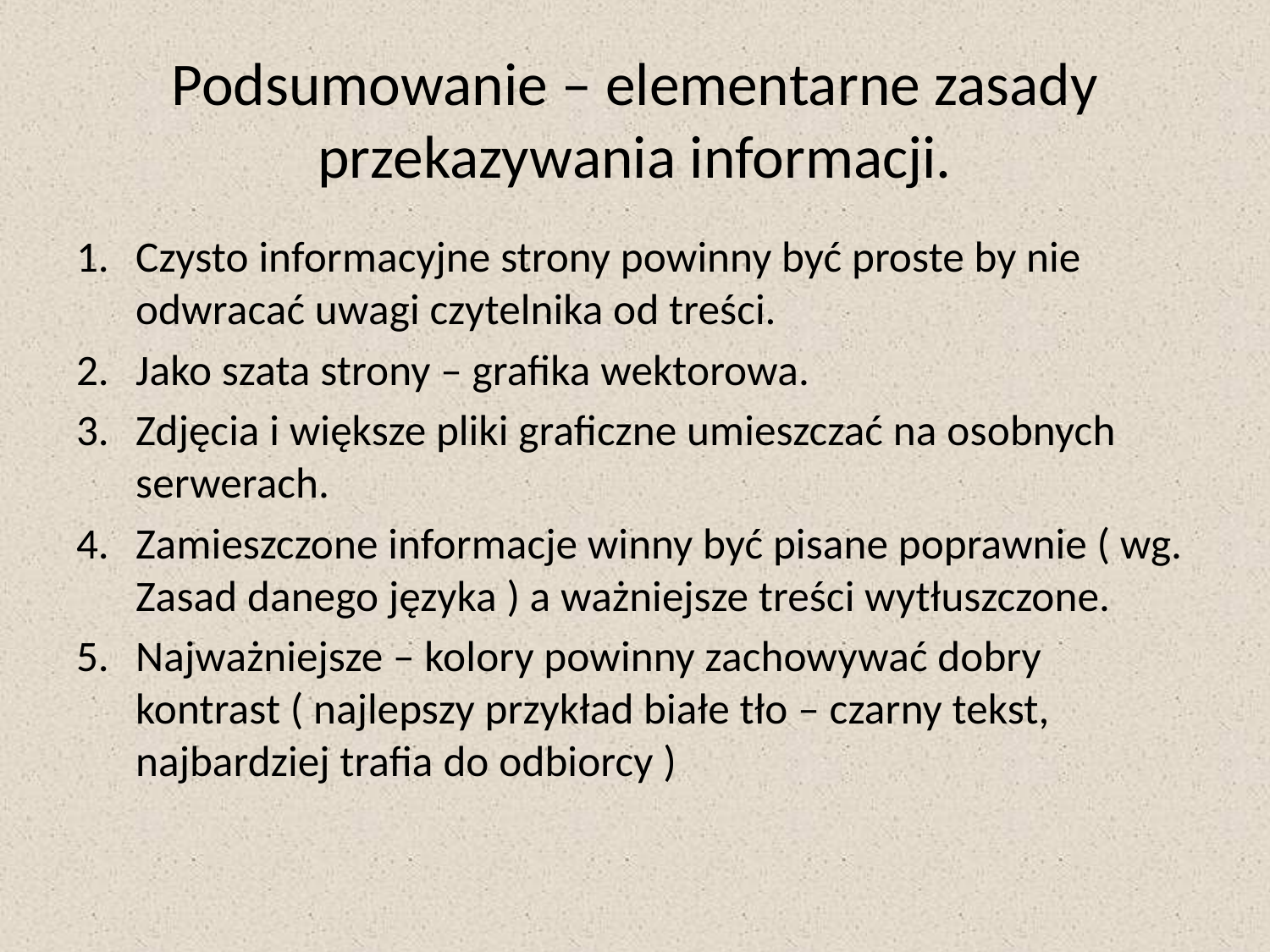

# Podsumowanie – elementarne zasady przekazywania informacji.
Czysto informacyjne strony powinny być proste by nie odwracać uwagi czytelnika od treści.
Jako szata strony – grafika wektorowa.
Zdjęcia i większe pliki graficzne umieszczać na osobnych serwerach.
Zamieszczone informacje winny być pisane poprawnie ( wg. Zasad danego języka ) a ważniejsze treści wytłuszczone.
Najważniejsze – kolory powinny zachowywać dobry kontrast ( najlepszy przykład białe tło – czarny tekst, najbardziej trafia do odbiorcy )